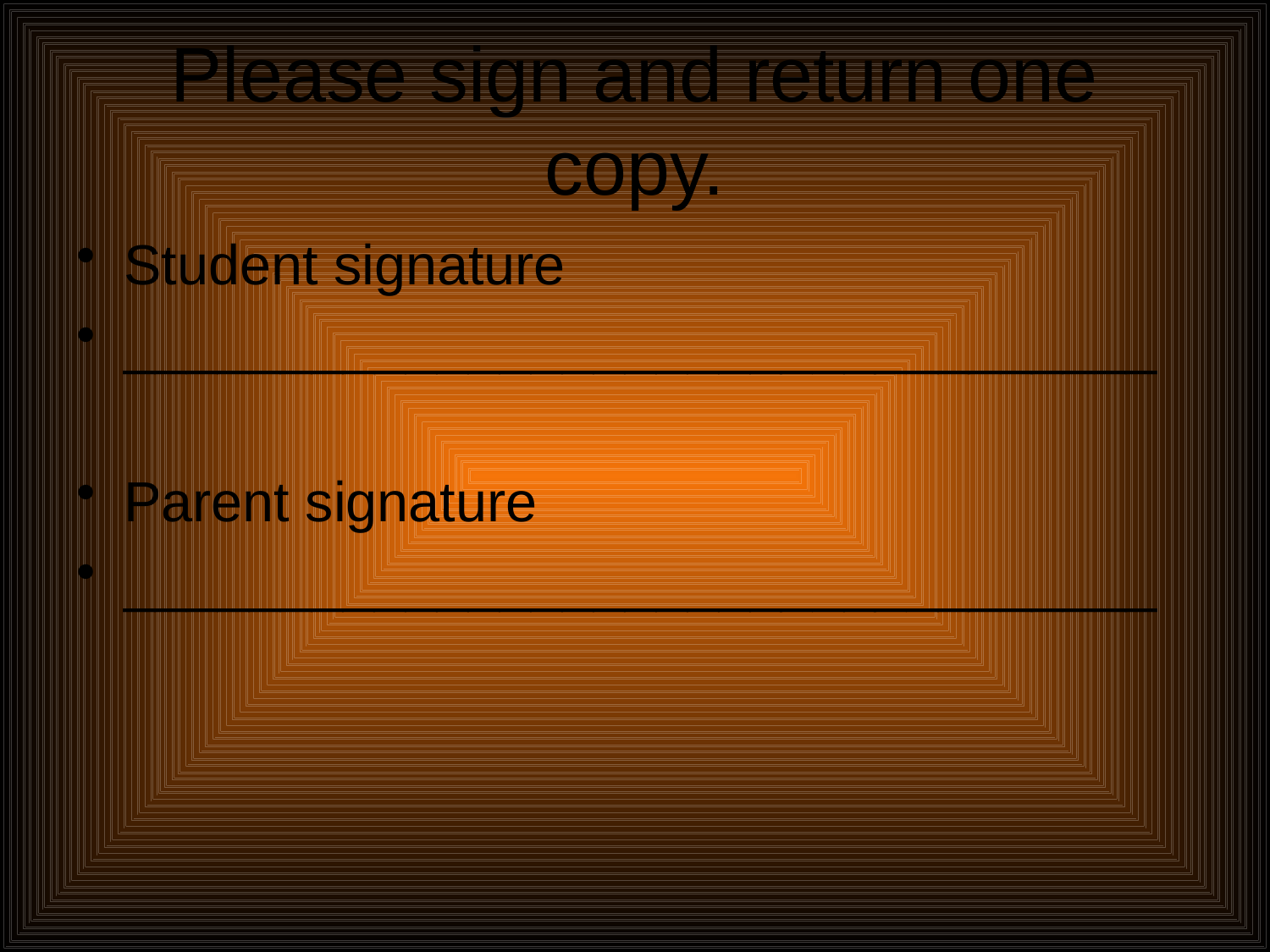

# Please sign and return one copy.
Student signature
_________________________________

Parent signature
_________________________________